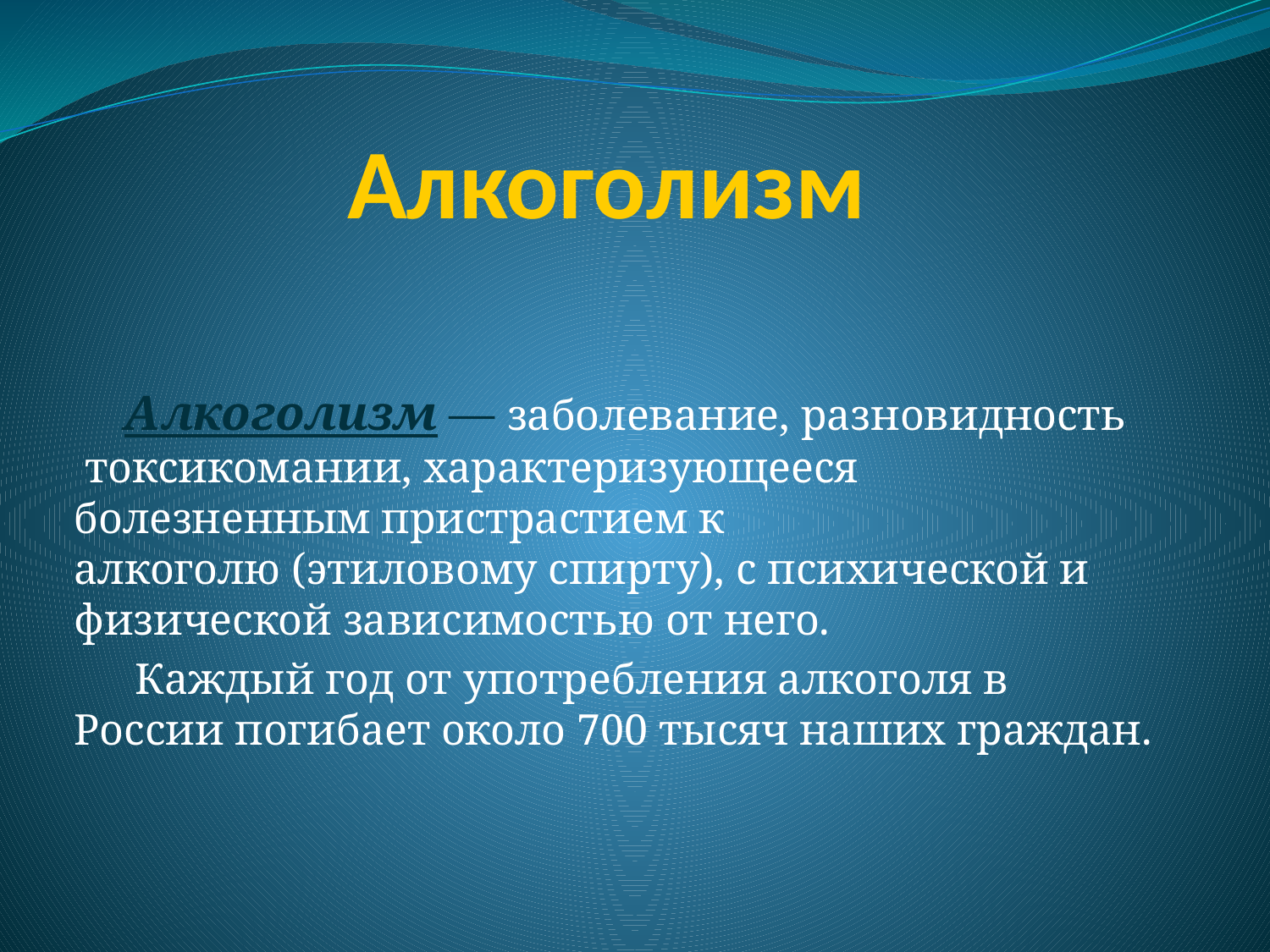

# Алкоголизм
Алкоголизм — заболевание, разновидность  токсикомании, характеризующееся болезненным пристрастием к алкоголю (этиловому спирту), с психической и физической зависимостью от него.
 Каждый год от употребления алкоголя в России погибает около 700 тысяч наших граждан.